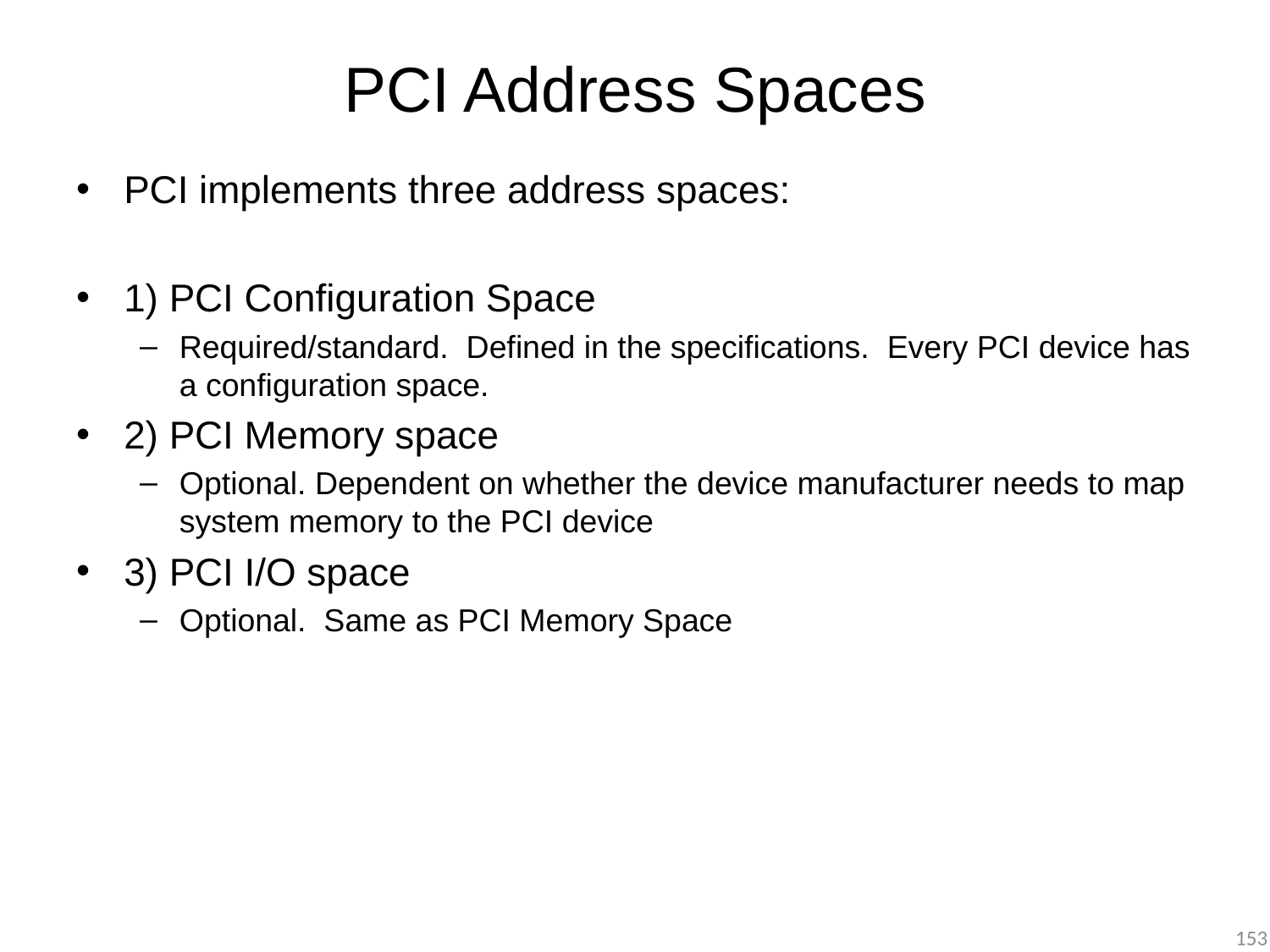

# PCI Address Spaces
PCI implements three address spaces:

1) PCI Configuration Space
Required/standard.  Defined in the specifications.  Every PCI device has a configuration space.
2) PCI Memory space
Optional. Dependent on whether the device manufacturer needs to map system memory to the PCI device
3) PCI I/O space
Optional.  Same as PCI Memory Space

153